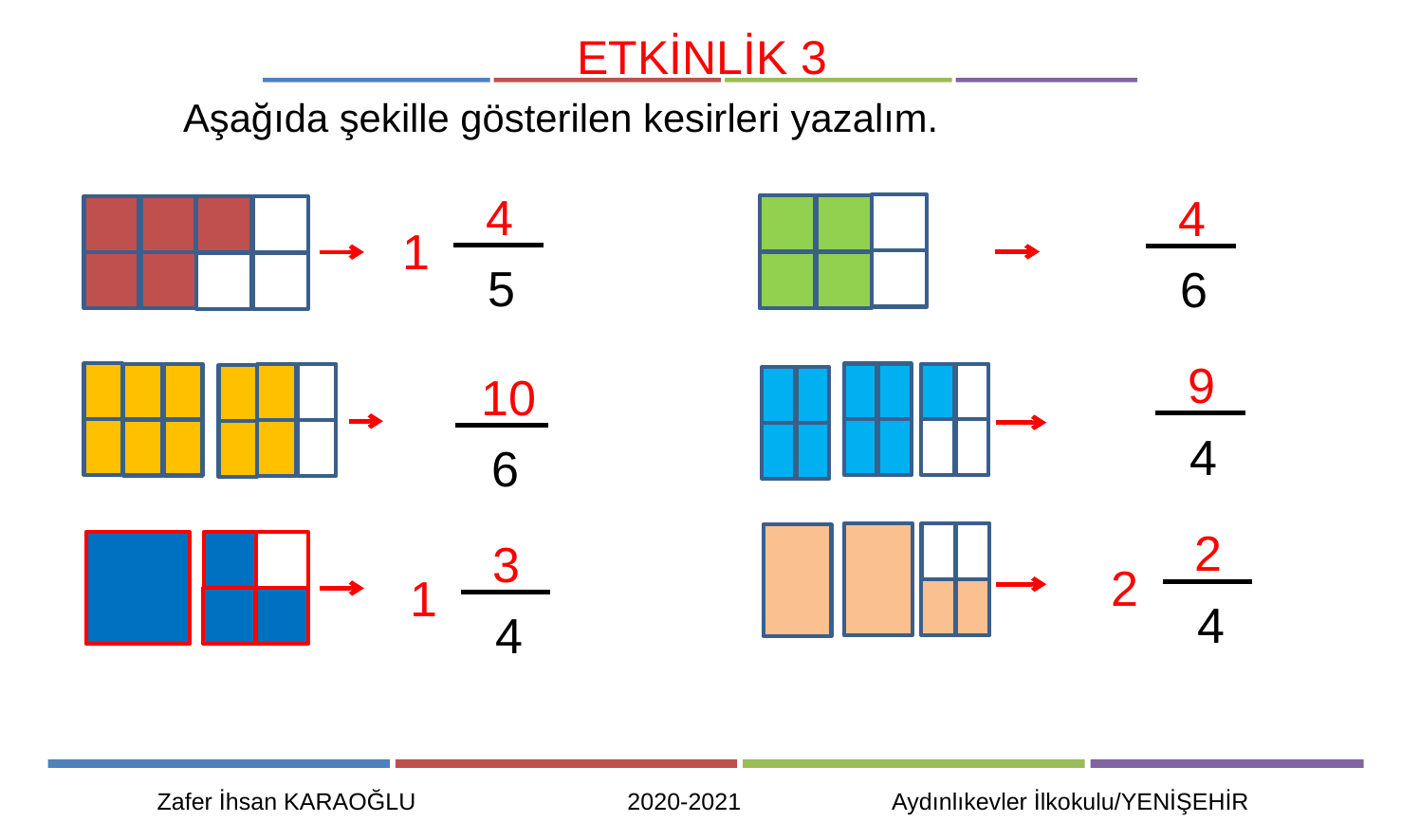

ETKİNLİK 3

	Aşağıda şekille gösterilen kesirleri yazalım.
4
1
5
4
6

9
4
10
6

2
2
4

3
1
4

Zafer İhsan KARAOĞLU                                2020-2021                       Aydınlıkevler İlkokulu/YENİŞEHİR